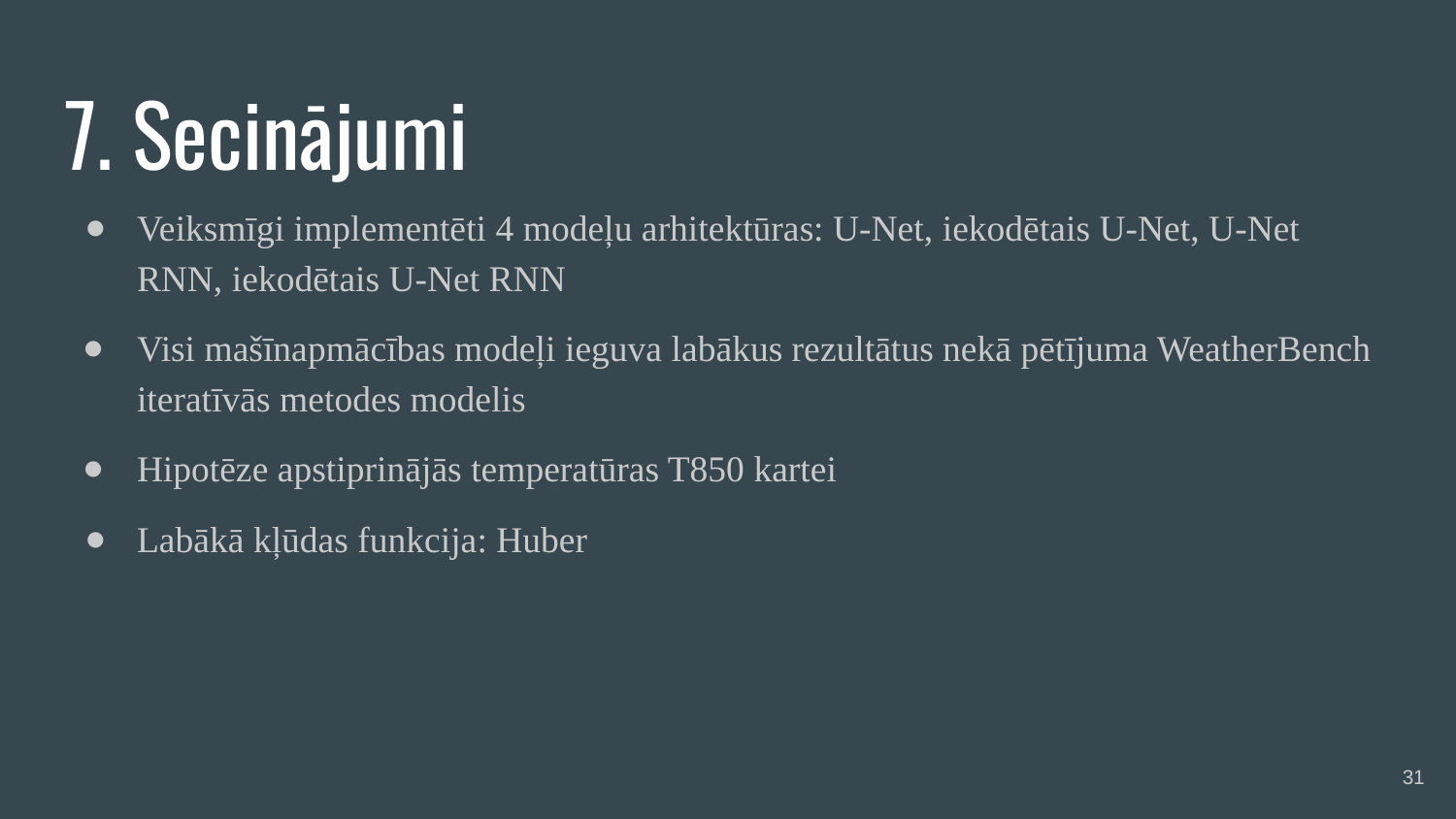

# 7. Secinājumi
Veiksmīgi implementēti 4 modeļu arhitektūras: U-Net, iekodētais U-Net, U-Net RNN, iekodētais U-Net RNN
Visi mašīnapmācības modeļi ieguva labākus rezultātus nekā pētījuma WeatherBench iteratīvās metodes modelis
Hipotēze apstiprinājās temperatūras T850 kartei
Labākā kļūdas funkcija: Huber
31